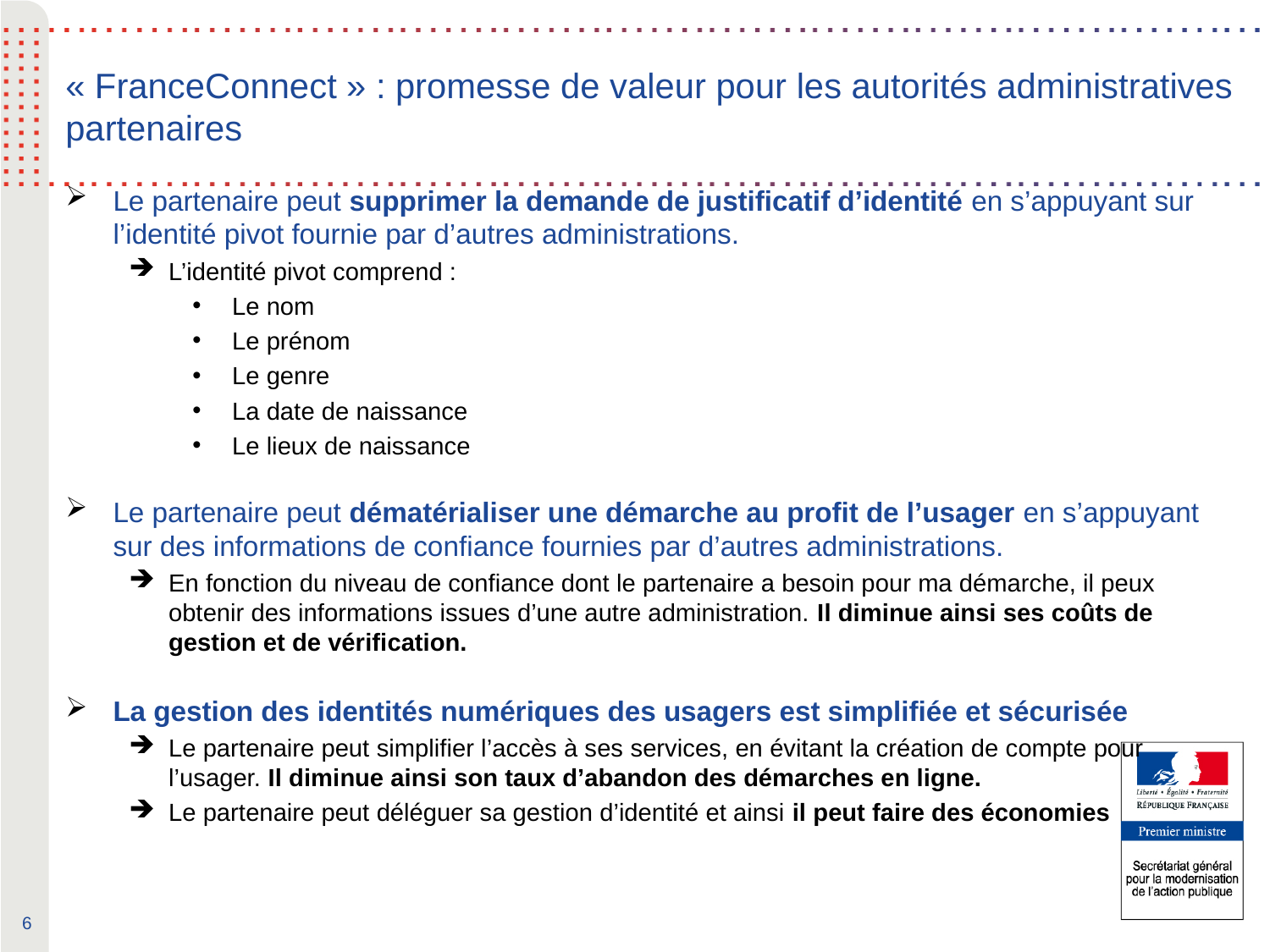

# « FranceConnect » : promesse de valeur pour les autorités administratives partenaires
Le partenaire peut supprimer la demande de justificatif d’identité en s’appuyant sur l’identité pivot fournie par d’autres administrations.
L’identité pivot comprend :
Le nom
Le prénom
Le genre
La date de naissance
Le lieux de naissance

Le partenaire peut dématérialiser une démarche au profit de l’usager en s’appuyant sur des informations de confiance fournies par d’autres administrations.
En fonction du niveau de confiance dont le partenaire a besoin pour ma démarche, il peux obtenir des informations issues d’une autre administration. Il diminue ainsi ses coûts de gestion et de vérification.

La gestion des identités numériques des usagers est simplifiée et sécurisée
Le partenaire peut simplifier l’accès à ses services, en évitant la création de compte pour l’usager. Il diminue ainsi son taux d’abandon des démarches en ligne.
Le partenaire peut déléguer sa gestion d’identité et ainsi il peut faire des économies